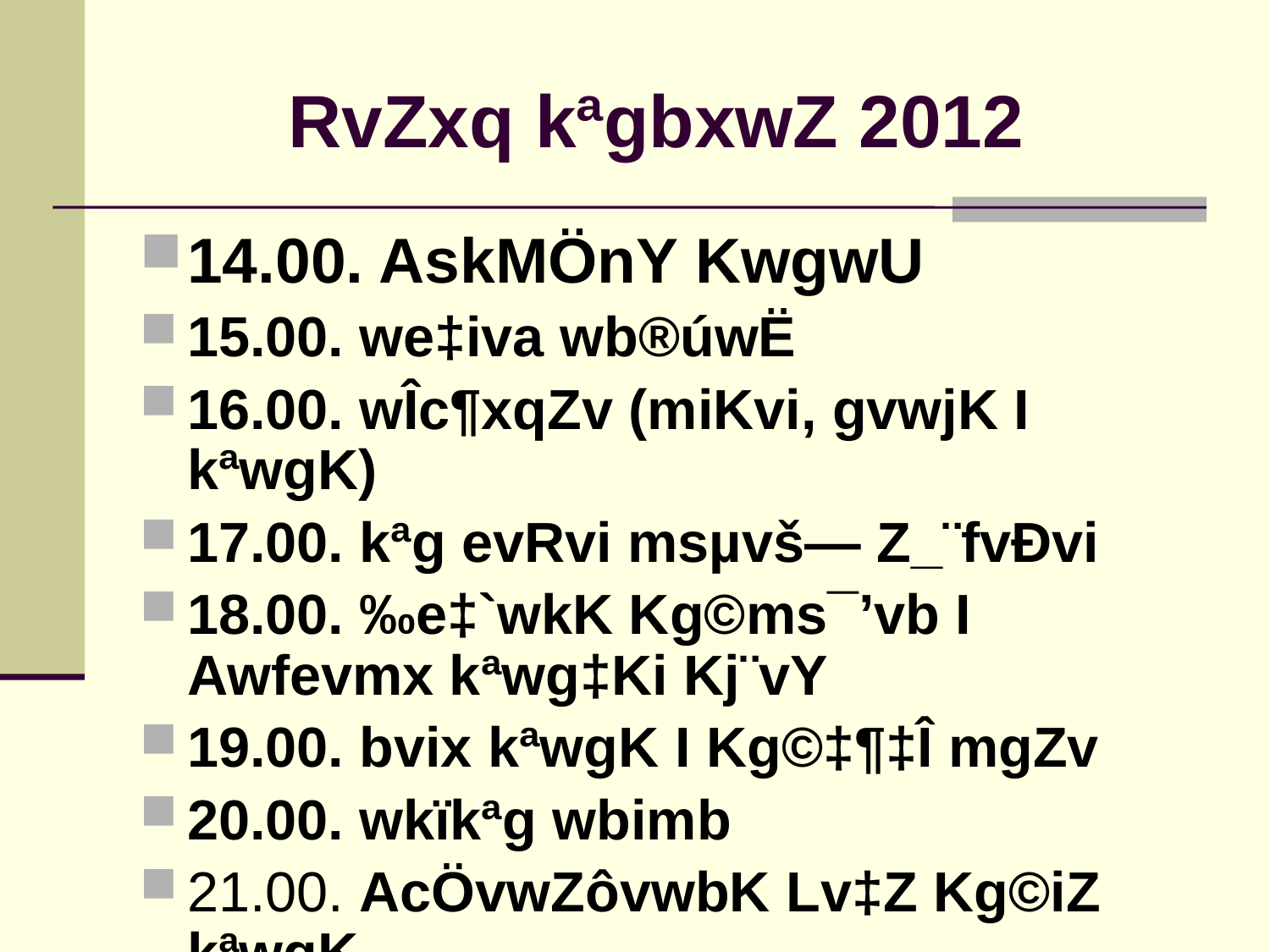

# RvZxq kªgbxwZ 2012
14.00. AskMÖnY KwgwU
15.00. we‡iva wb®úwË
16.00. wÎc¶xqZv (miKvi, gvwjK I kªwgK)
17.00. kªg evRvi msµvš— Z_¨fvÐvi
18.00. ‰e‡`wkK Kg©ms¯’vb I Awfevmx kªwg‡Ki Kj¨vY
19.00. bvix kªwgK I Kg©‡¶‡Î mgZv
20.00. wkïkªg wbimb
21.00. AcÖvwZôvwbK Lv‡Z Kg©iZ kªwgK